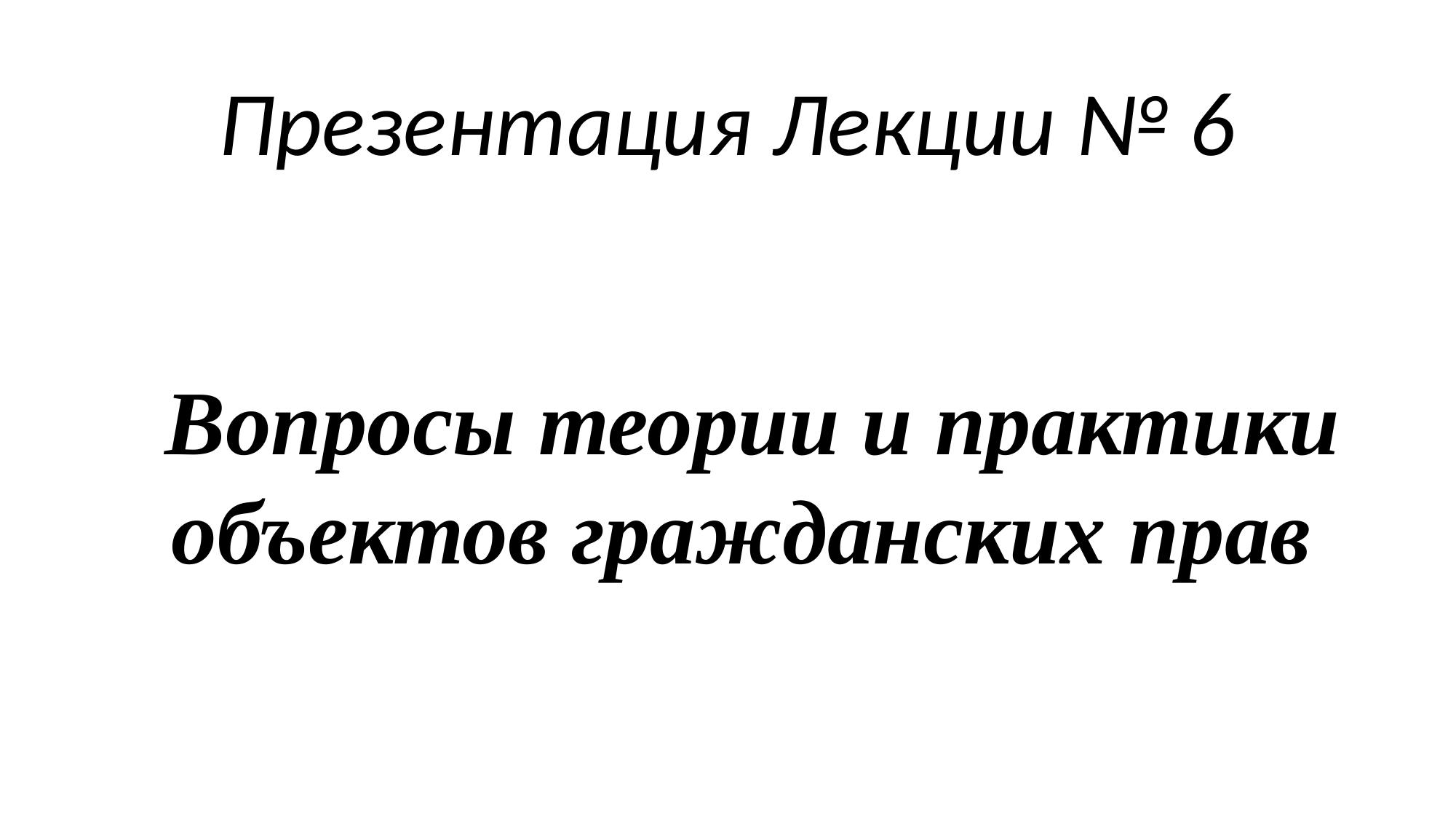

# Презентация Лекции № 6
Вопросы теории и практики объектов гражданских прав